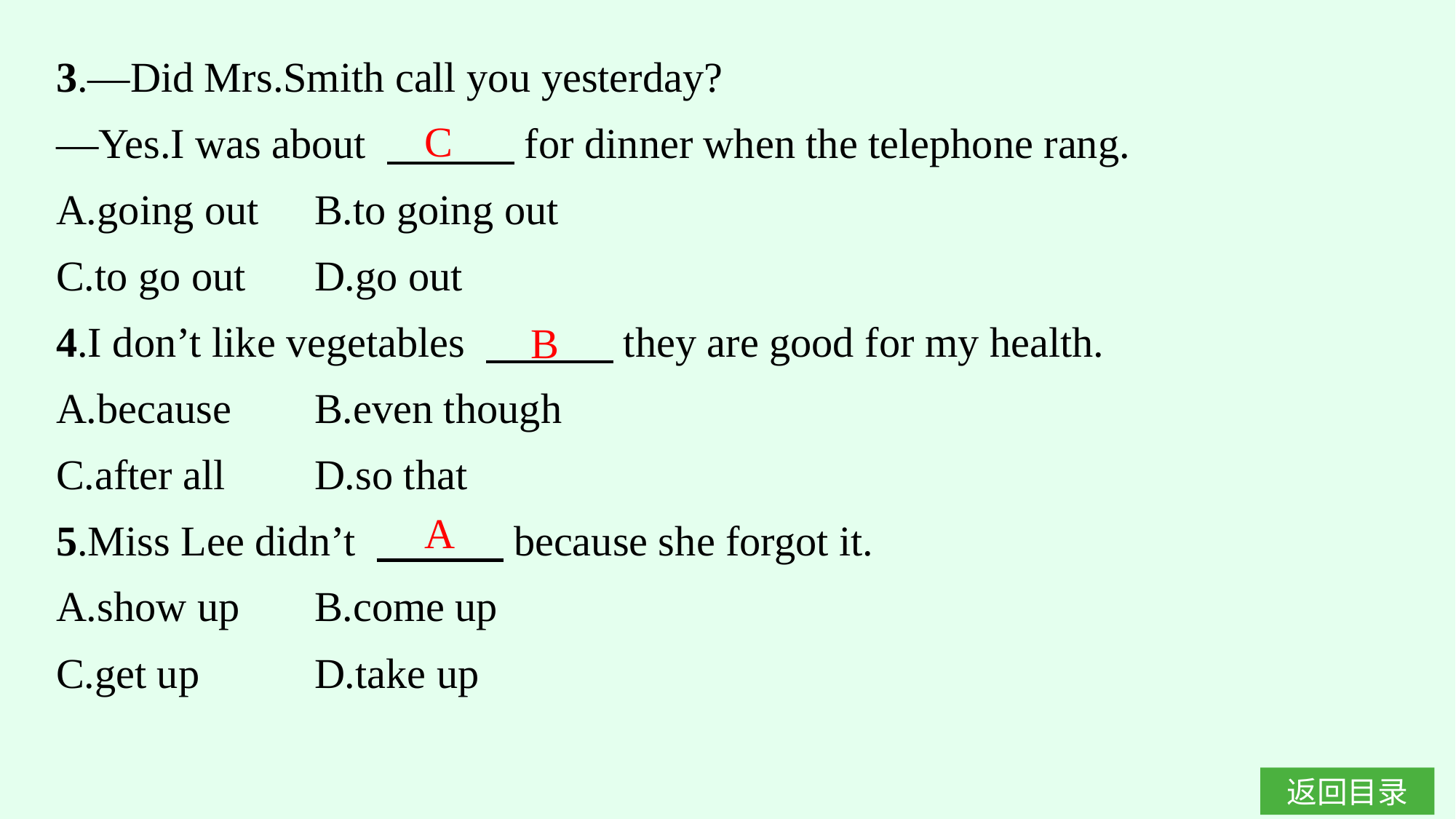

3.—Did Mrs.Smith call you yesterday?
—Yes.I was about 　　　for dinner when the telephone rang.
A.going out	B.to going out
C.to go out	D.go out
4.I don’t like vegetables 　　　they are good for my health.
A.because	B.even though
C.after all	D.so that
5.Miss Lee didn’t 　　　because she forgot it.
A.show up	B.come up
C.get up	D.take up
C
B
A